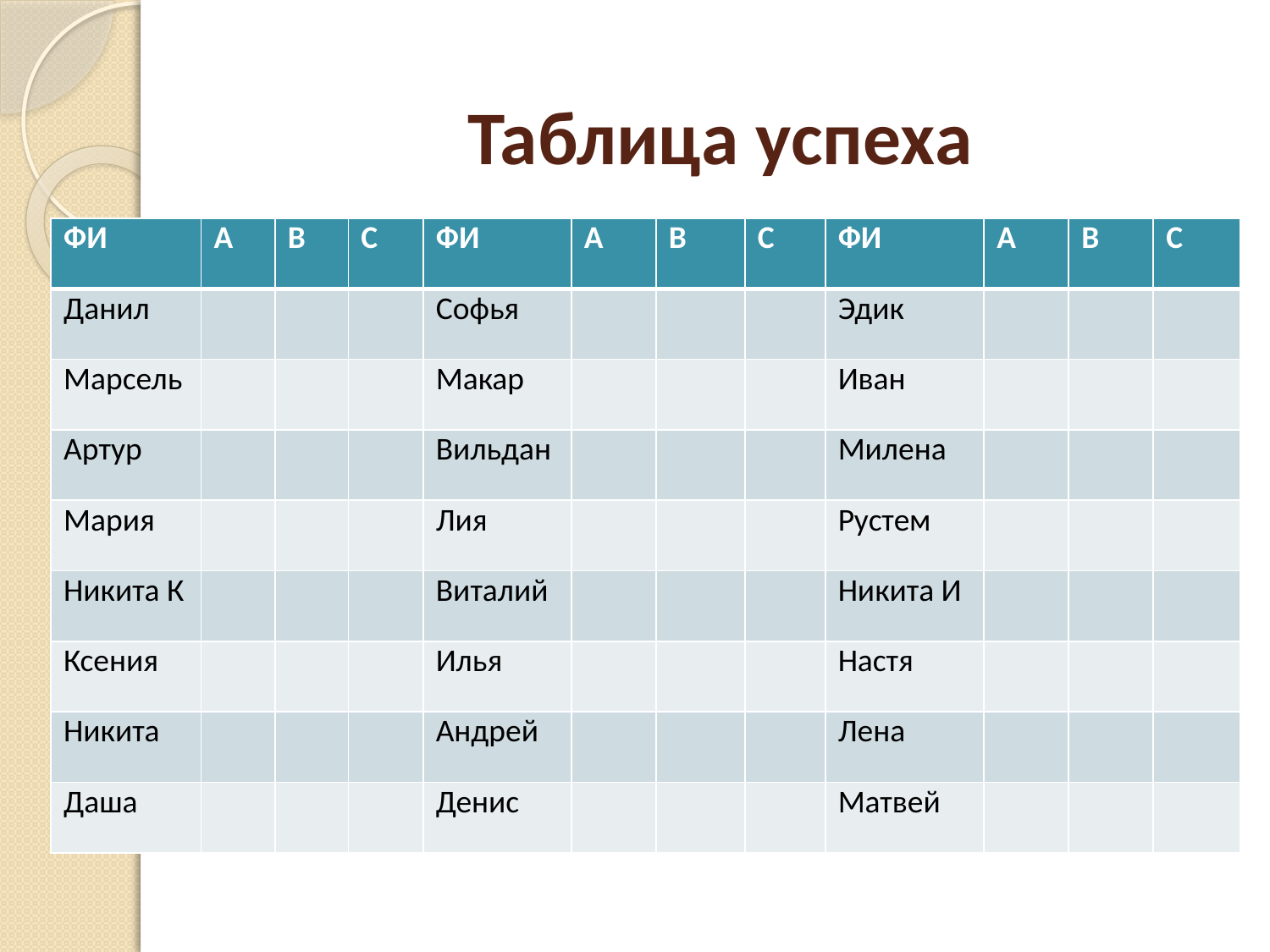

# Таблица успеха
| ФИ | А | В | С | ФИ | А | В | С | ФИ | А | В | С |
| --- | --- | --- | --- | --- | --- | --- | --- | --- | --- | --- | --- |
| Данил |  |  |  | Софья |  |  |  | Эдик |  |  |  |
| Марсель |  |  |  | Макар |  |  |  | Иван |  |  |  |
| Артур |  |  |  | Вильдан |  |  |  | Милена |  |  |  |
| Мария |  |  |  | Лия |  |  |  | Рустем |  |  |  |
| Никита К |  |  |  | Виталий |  |  |  | Никита И |  |  |  |
| Ксения |  |  |  | Илья |  |  |  | Настя |  |  |  |
| Никита |  |  |  | Андрей |  |  |  | Лена |  |  |  |
| Даша |  |  |  | Денис |  |  |  | Матвей |  |  |  |